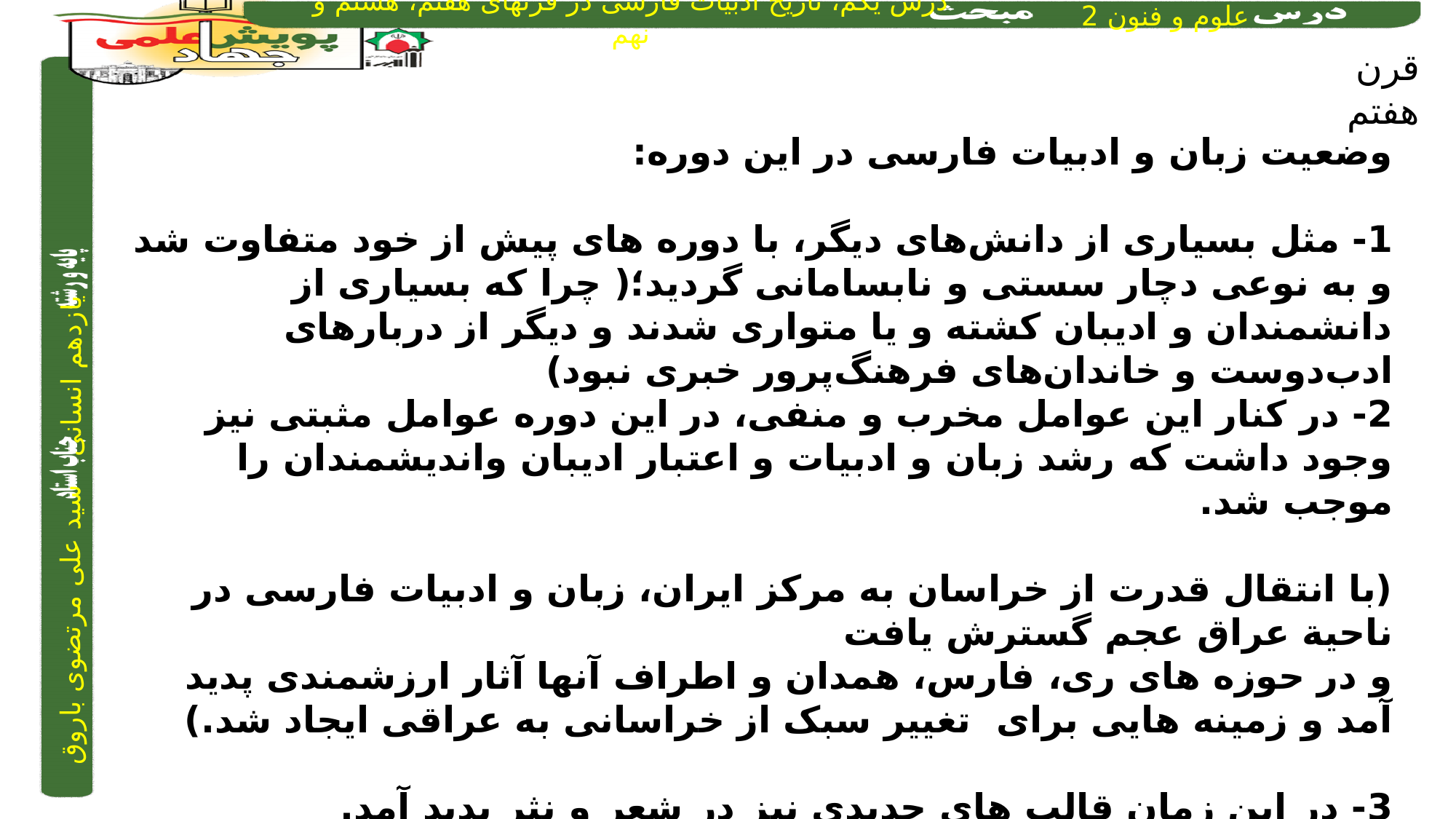

قرن هفتم
وضعیت زبان و ادبیات فارسی در این دوره:

1- مثل بسیاری از دانش‌های دیگر، با دوره های پیش از خود متفاوت شد و به نوعی دچار سستی و نابسامانی گردید؛( چرا که بسیاری از دانشمندان و ادیبان کشته و یا متواری شدند و دیگر از دربارهای ادب‌دوست و خاندان‌های فرهنگ‌پرور خبری نبود)
2- در کنار این عوامل مخرب و منفی، در این دوره عوامل مثبتی نیز وجود داشت که رشد زبان و ادبیات و اعتبار ادیبان واندیشمندان را موجب شد.

(با انتقال قدرت از خراسان به مرکز ایران، زبان و ادبیات فارسی در ناحیة عراق عجم گسترش یافت
و در حوزه های ری، فارس، همدان و اطراف آنها آثار ارزشمندی پدید آمد و زمینه هایی برای  تغییر سبک از خراسانی به عراقی ایجاد شد.)

3- در این زمان قالب های جدیدی نیز در شعر و نثر پدید آمد.